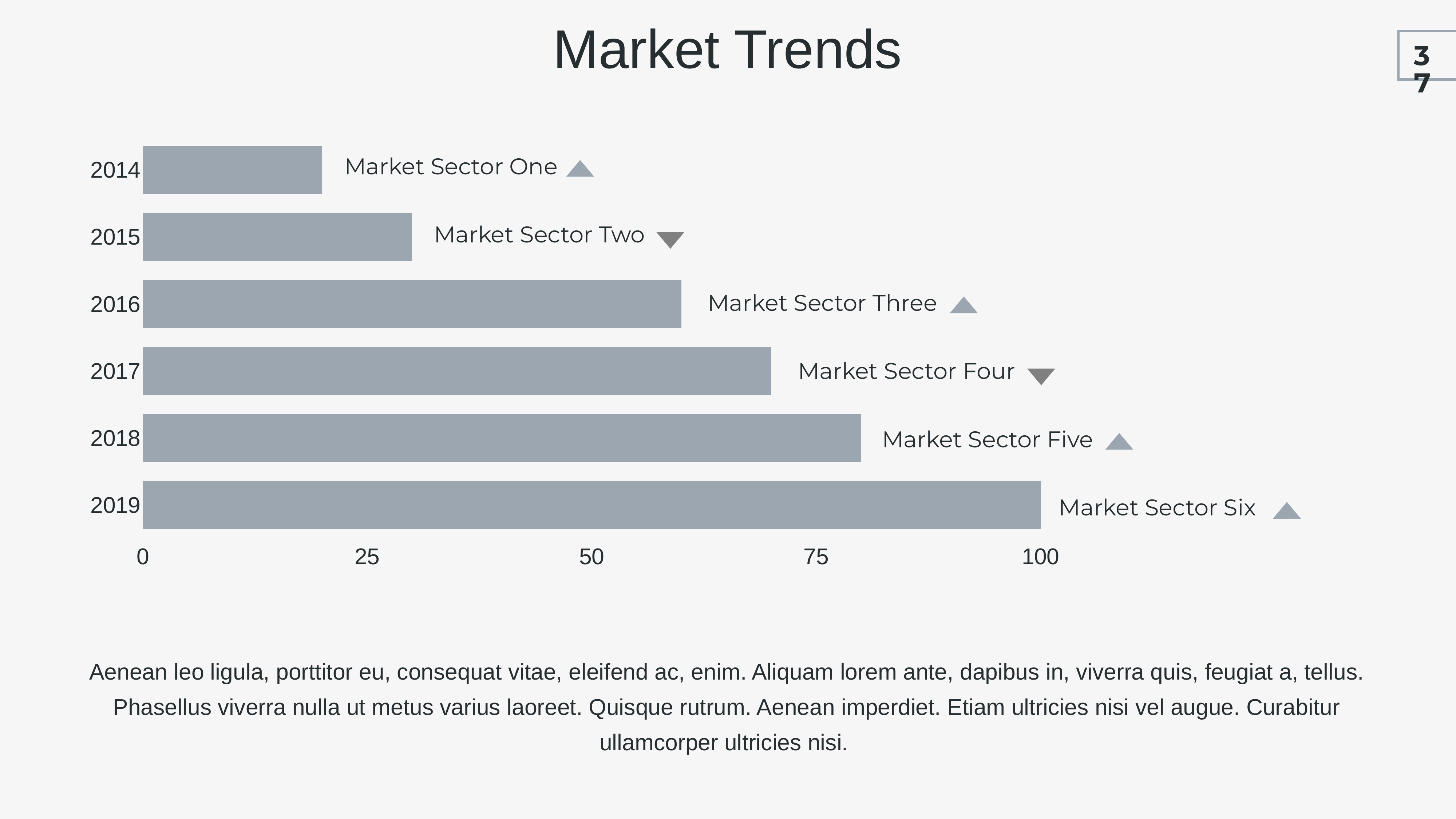

Market Trends
37

### Chart

| Category | Region 1 |
|---|---|
| 2014 | 20.0 |
| 2015 | 30.0 |
| 2016 | 60.0 |
| 2017 | 70.0 |
| 2018 | 80.0 |
| 2019 | 100.0 |
Market Sector One

Market Sector Two

Market Sector Three

Market Sector Four

Market Sector Five

Market Sector Six

Aenean leo ligula, porttitor eu, consequat vitae, eleifend ac, enim. Aliquam lorem ante, dapibus in, viverra quis, feugiat a, tellus. Phasellus viverra nulla ut metus varius laoreet. Quisque rutrum. Aenean imperdiet. Etiam ultricies nisi vel augue. Curabitur ullamcorper ultricies nisi.